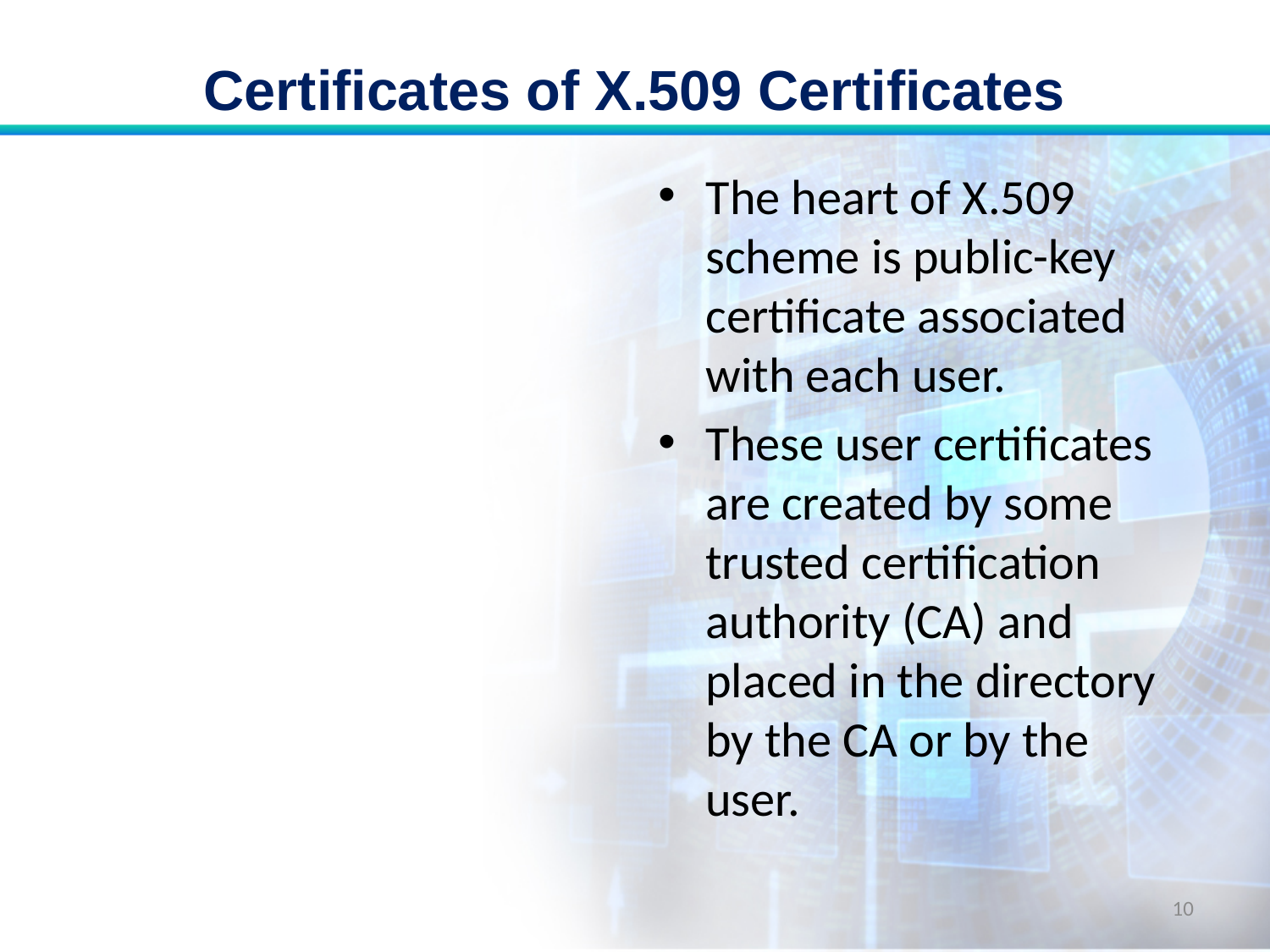

# Certificates of X.509 Certificates
The heart of X.509 scheme is public-key certificate associated with each user.
These user certificates are created by some trusted certification authority (CA) and placed in the directory by the CA or by the user.
10